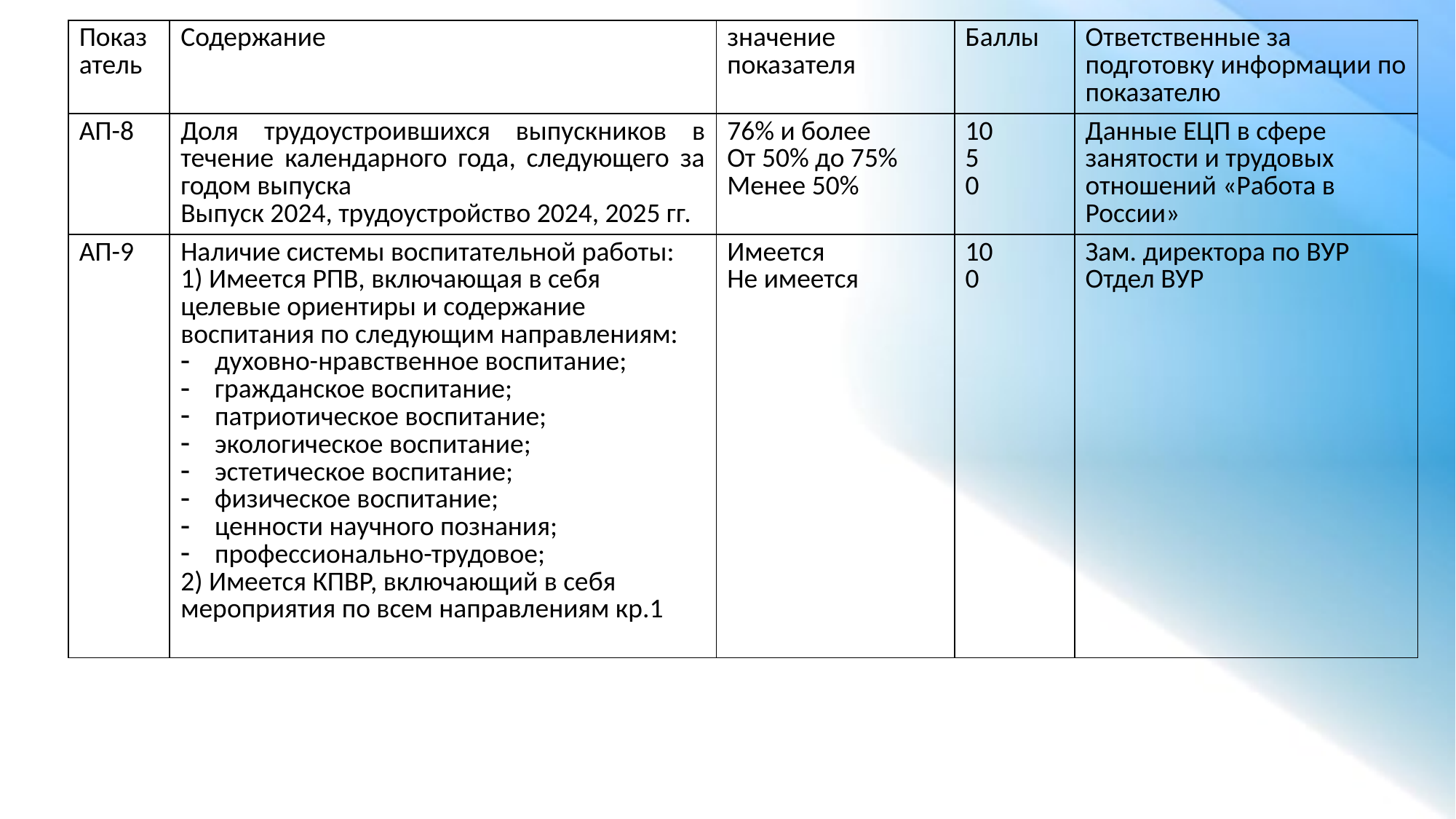

| Показатель | Содержание | значение показателя | Баллы | Ответственные за подготовку информации по показателю |
| --- | --- | --- | --- | --- |
| АП-8 | Доля трудоустроившихся выпускников в течение календарного года, следующего за годом выпуска Выпуск 2024, трудоустройство 2024, 2025 гг. | 76% и более От 50% до 75% Менее 50% | 10 5 0 | Данные ЕЦП в сфере занятости и трудовых отношений «Работа в России» |
| АП-9 | Наличие системы воспитательной работы: 1) Имеется РПВ, включающая в себя целевые ориентиры и содержание воспитания по следующим направлениям: духовно-нравственное воспитание; гражданское воспитание; патриотическое воспитание; экологическое воспитание; эстетическое воспитание; физическое воспитание; ценности научного познания; профессионально-трудовое; 2) Имеется КПВР, включающий в себя мероприятия по всем направлениям кр.1 | Имеется Не имеется | 10 0 | Зам. директора по ВУР Отдел ВУР |